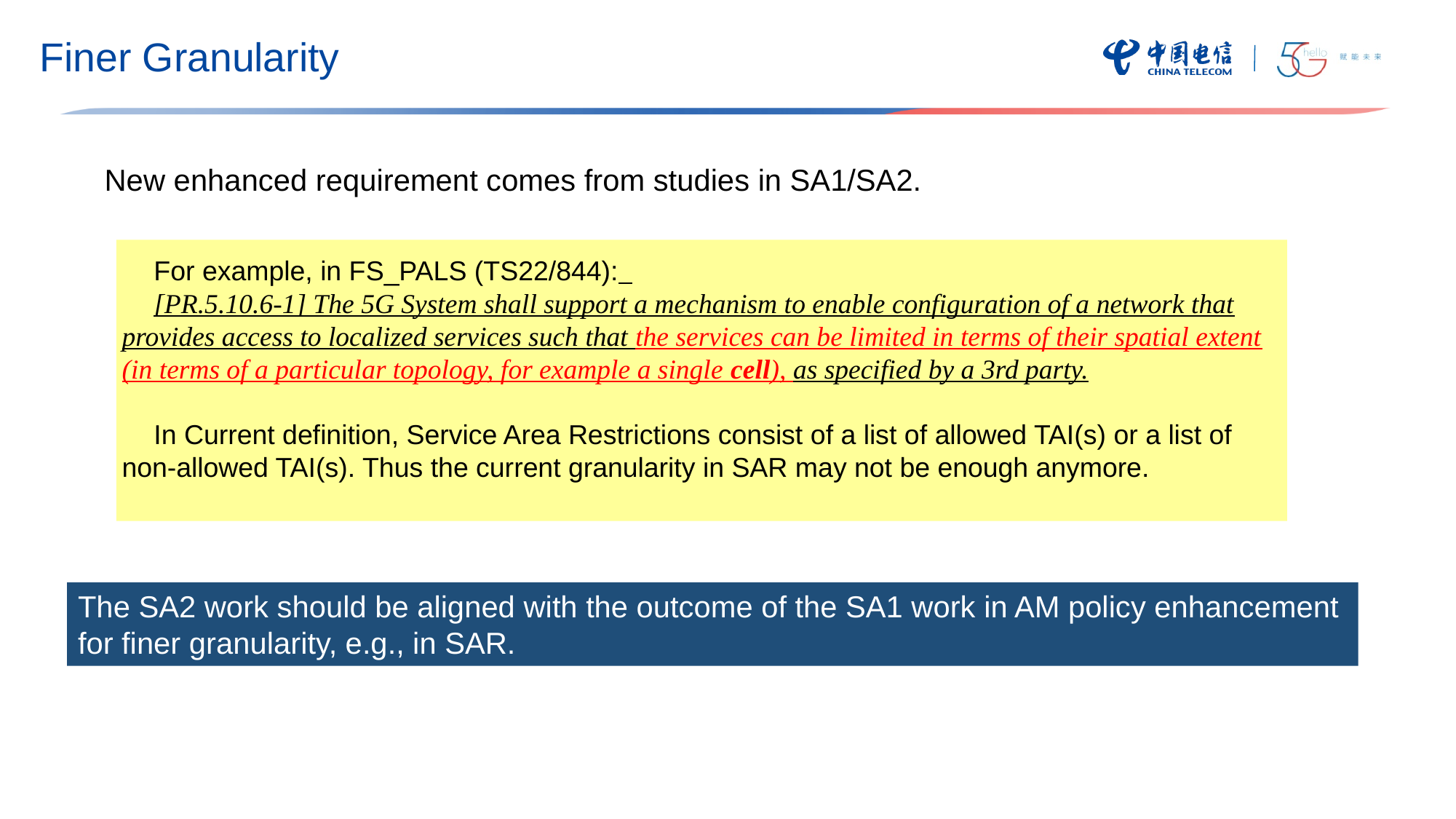

Finer Granularity
New enhanced requirement comes from studies in SA1/SA2.

For example, in FS_PALS (TS22/844):
[PR.5.10.6-1] The 5G System shall support a mechanism to enable configuration of a network that provides access to localized services such that the services can be limited in terms of their spatial extent (in terms of a particular topology, for example a single cell), as specified by a 3rd party.

In Current definition, Service Area Restrictions consist of a list of allowed TAI(s) or a list of non-allowed TAI(s). Thus the current granularity in SAR may not be enough anymore.
The SA2 work should be aligned with the outcome of the SA1 work in AM policy enhancement for finer granularity, e.g., in SAR.